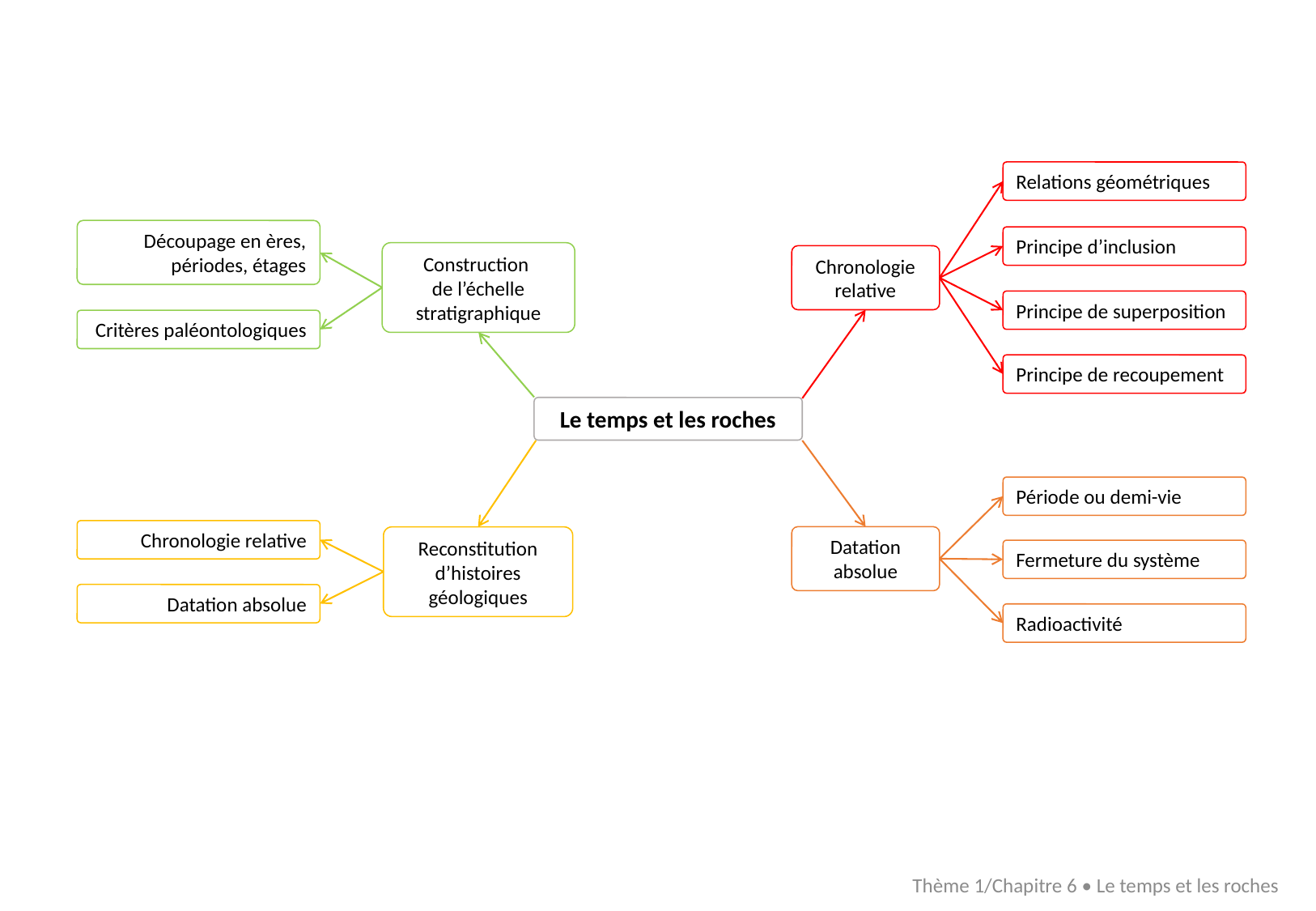

Relations géométriques
Découpage en ères, périodes, étages
Principe d’inclusion
Construction
de l’échelle stratigraphique
Chronologie relative
Principe de superposition
Critères paléontologiques
Principe de recoupement
Le temps et les roches
Période ou demi-vie
Chronologie relative
Reconstitution d’histoires géologiques
Datation absolue
Fermeture du système
Datation absolue
Radioactivité
Thème 1/Chapitre 6 • Le temps et les roches